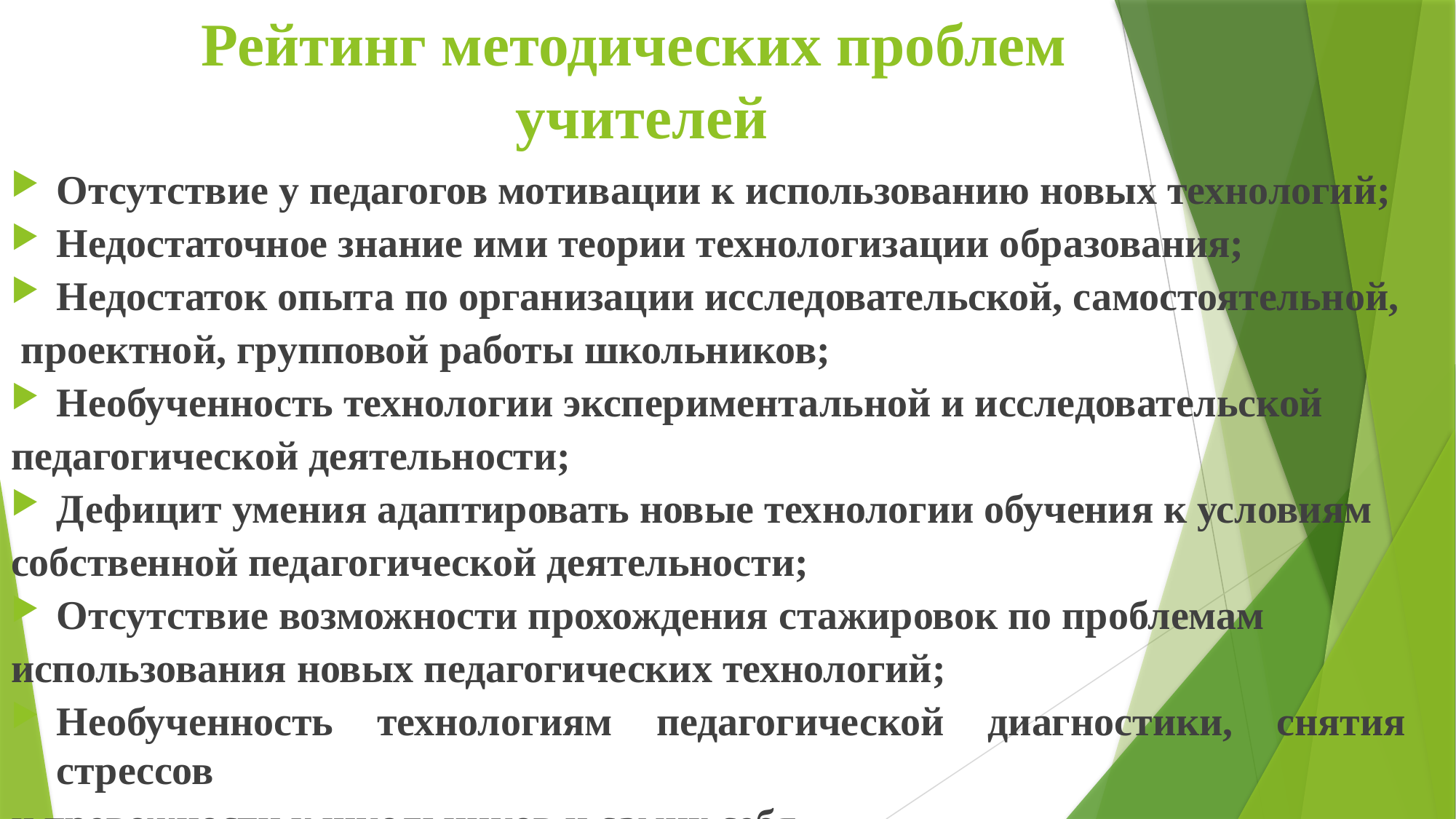

# Рейтинг методических проблем учителей
Отсутствие у педагогов мотивации к использованию новых технологий;
Недостаточное знание ими теории технологизации образования;
Недостаток опыта по организации исследовательской, самостоятельной,
 проектной, групповой работы школьников;
Необученность технологии экспериментальной и исследовательской
педагогической деятельности;
Дефицит умения адаптировать новые технологии обучения к условиям
собственной педагогической деятельности;
Отсутствие возможности прохождения стажировок по проблемам
использования новых педагогических технологий;
Необученность технологиям педагогической диагностики, снятия стрессов
и тревожности у школьников и самих себя.

Результаты получены при исследовании проблем и затруднений педагогов
по реализации федерального проекта «Учитель будущего»